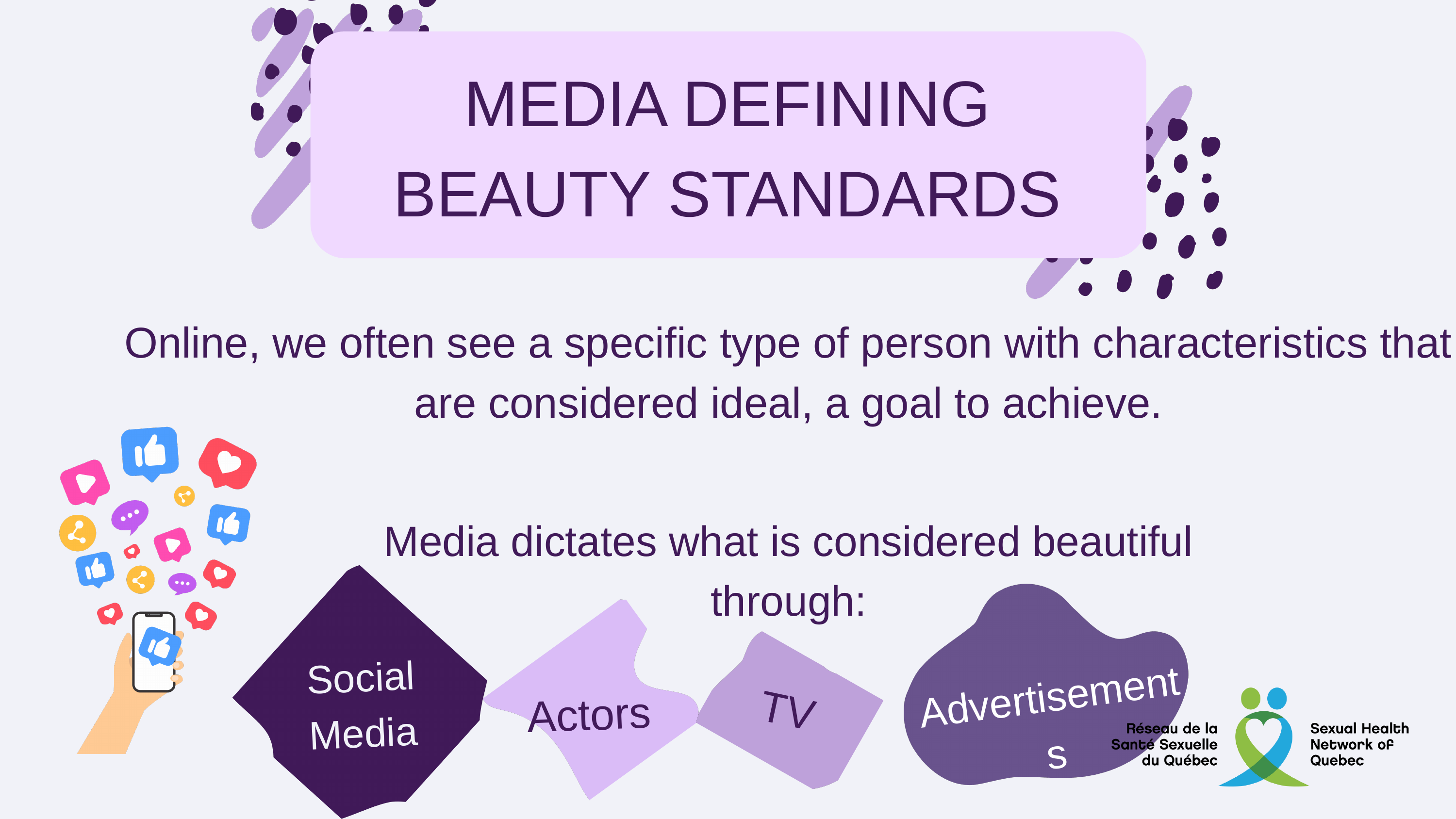

MEDIA DEFINING BEAUTY STANDARDS

Online, we often see a specific type of person with characteristics that are considered ideal, a goal to achieve.

Media dictates what is considered beautiful through:

Advertisements

Social Media

Actors

TV